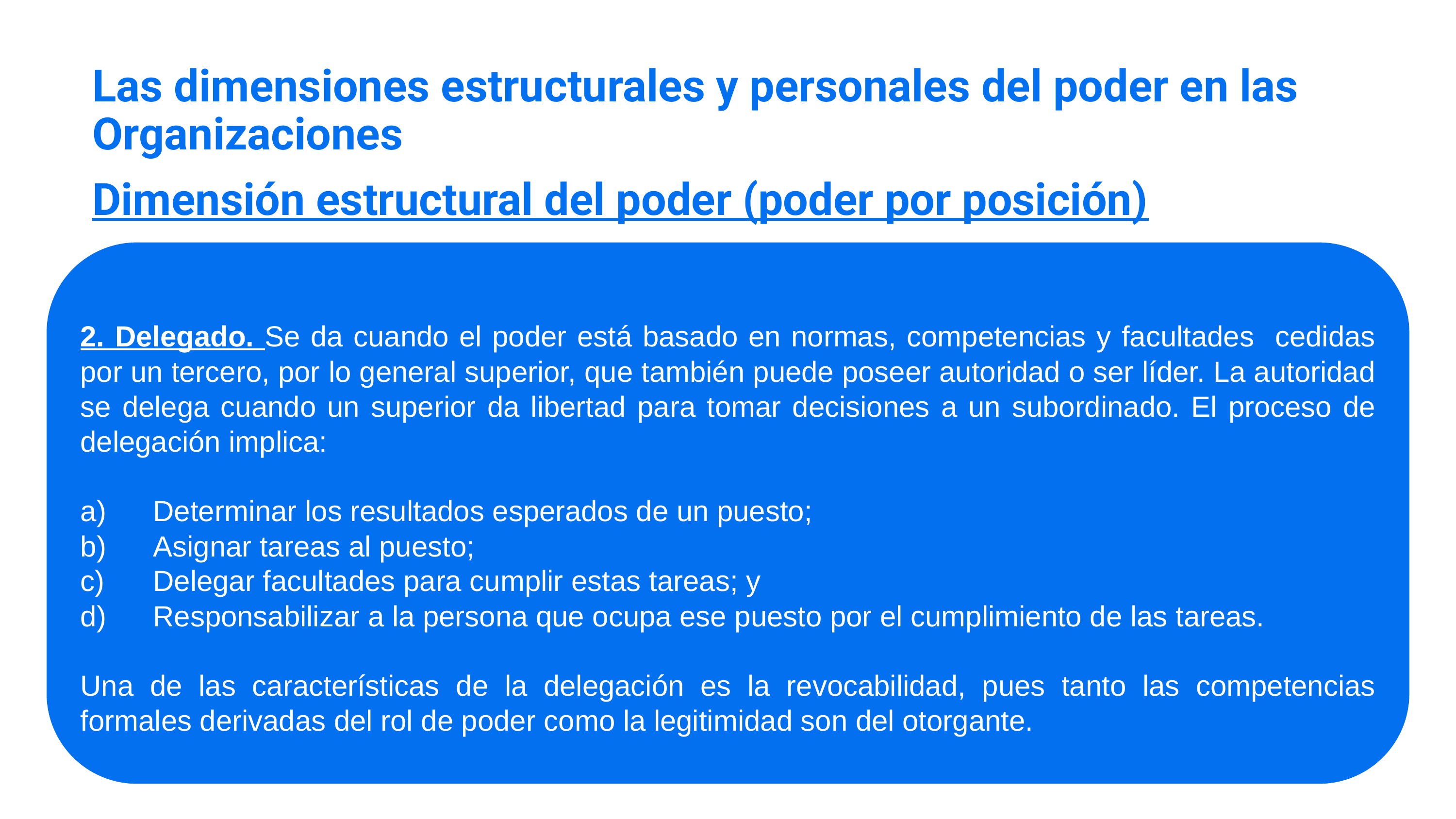

Las dimensiones estructurales y personales del poder en las
Organizaciones

Dimensión estructural del poder (poder por posición)

2. Delegado. Se da cuando el poder está basado en normas, competencias y facultades  cedidas por un tercero, por lo general superior, que también puede poseer autoridad o ser líder. La autoridad se delega cuando un superior da libertad para tomar decisiones a un subordinado. El proceso de delegación implica:

Determinar los resultados esperados de un puesto;
Asignar tareas al puesto;
Delegar facultades para cumplir estas tareas; y
Responsabilizar a la persona que ocupa ese puesto por el cumplimiento de las tareas.

Una de las características de la delegación es la revocabilidad, pues tanto las competencias formales derivadas del rol de poder como la legitimidad son del otorgante.